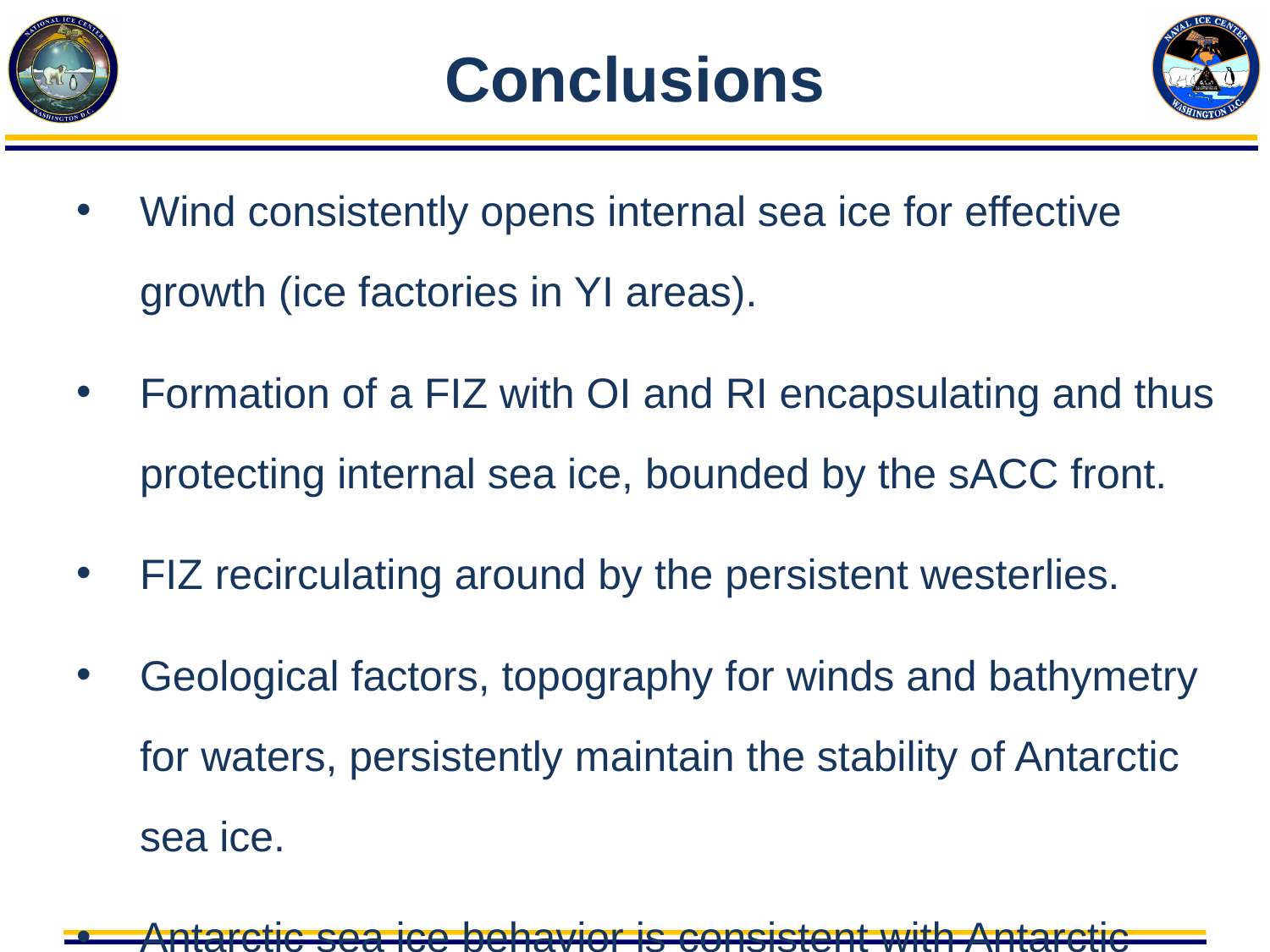

Conclusions
Wind consistently opens internal sea ice for effective growth (ice factories in YI areas).
Formation of a FIZ with OI and RI encapsulating and thus protecting internal sea ice, bounded by the sACC front.
FIZ recirculating around by the persistent westerlies.
Geological factors, topography for winds and bathymetry for waters, persistently maintain the stability of Antarctic sea ice.
Antarctic sea ice behavior is consistent with Antarctic geophysics and thus not a paradox.